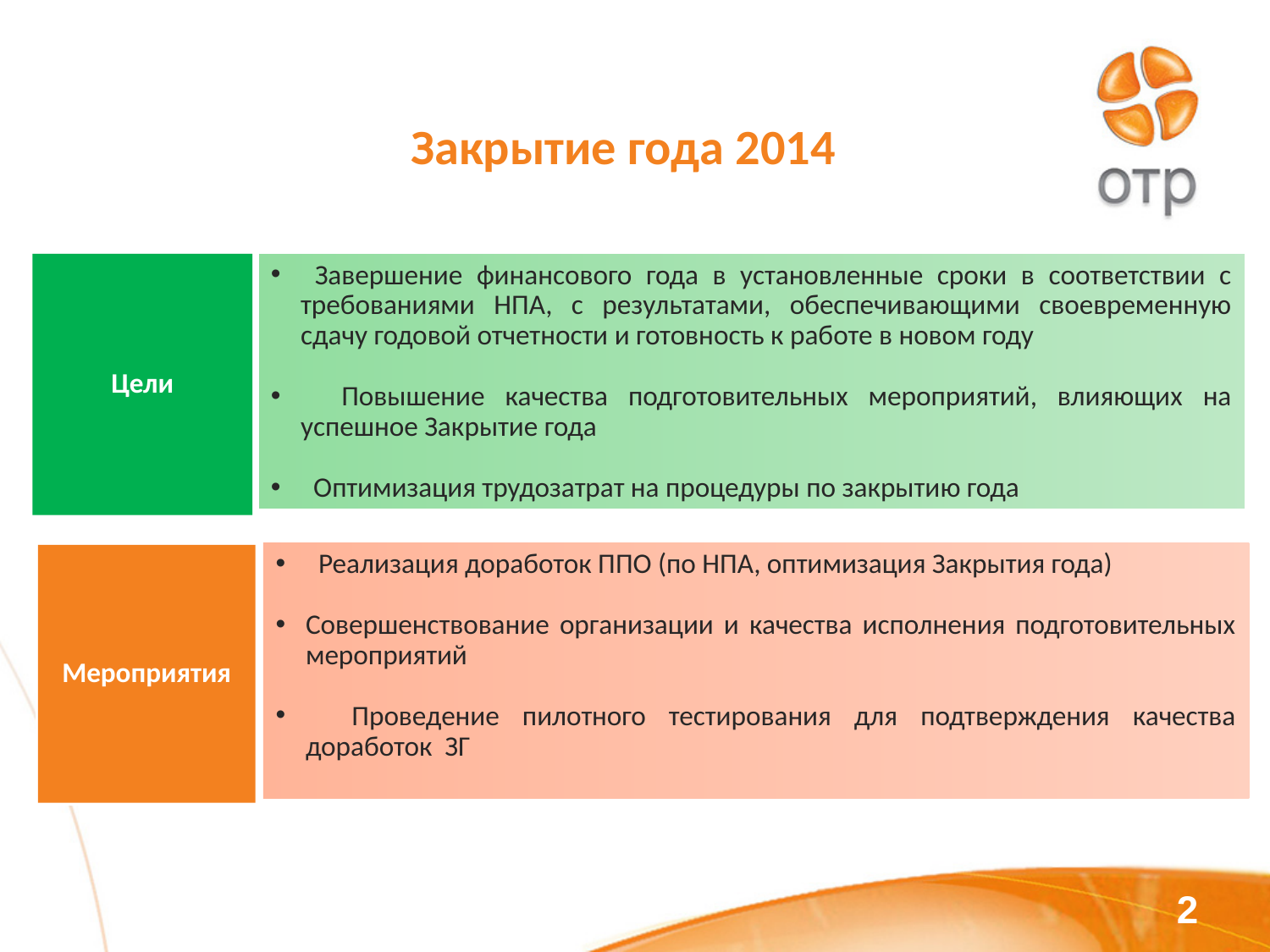

# Закрытие года 2014

Цели
 Завершение финансового года в установленные сроки в соответствии с требованиями НПА, с результатами, обеспечивающими своевременную сдачу годовой отчетности и готовность к работе в новом году

  Повышение качества подготовительных мероприятий, влияющих на успешное Закрытие года

  Оптимизация трудозатрат на процедуры по закрытию года
  Реализация доработок ППО (по НПА, оптимизация Закрытия года)

Совершенствование организации и качества исполнения подготовительных мероприятий

  Проведение пилотного тестирования для подтверждения качества доработок  ЗГ

Мероприятия
2